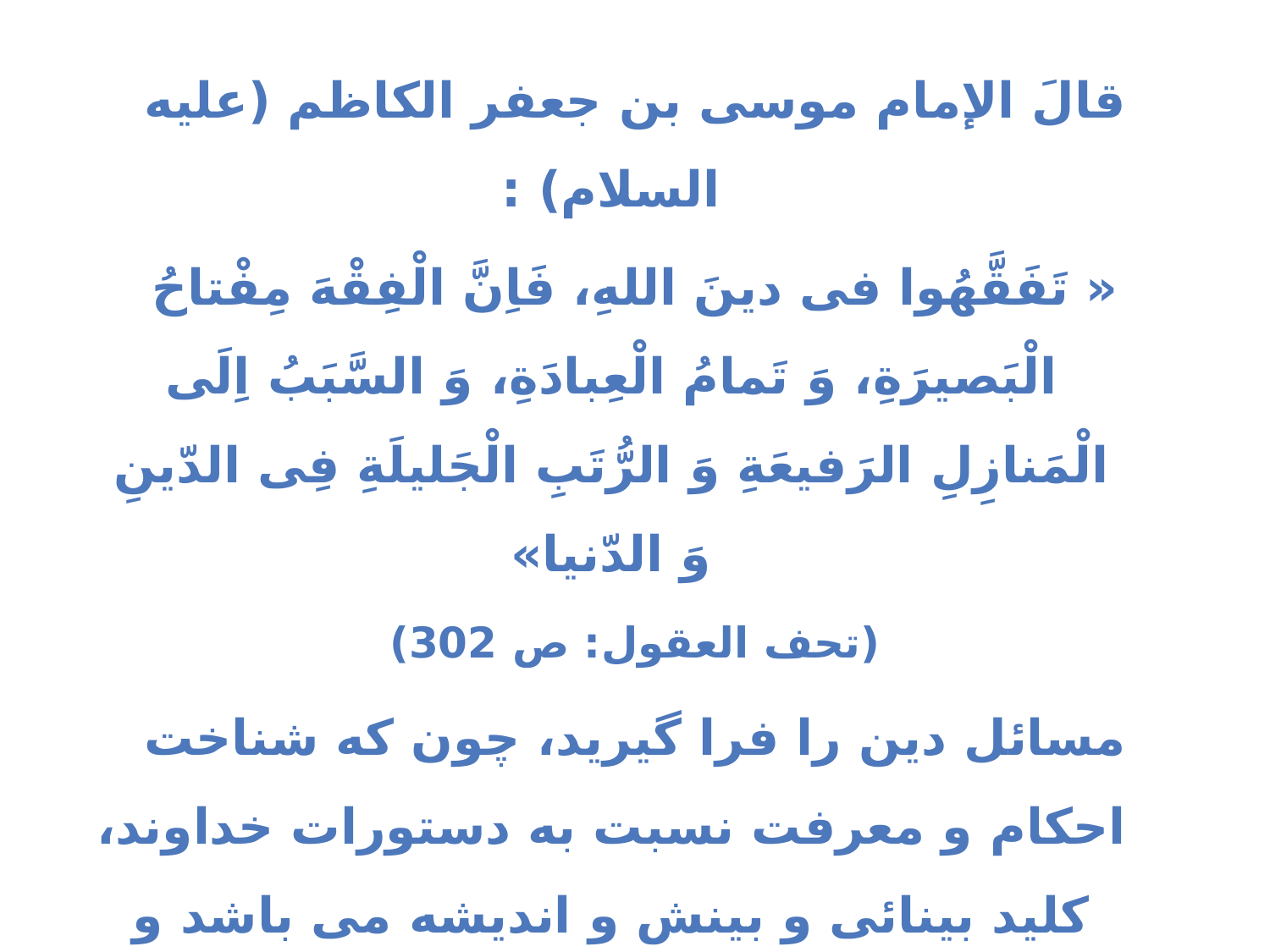

قالَ الإمام موسى بن جعفر الكاظم (عليه السلام) :
« تَفَقَّهُوا فى دينَ اللهِ، فَاِنَّ الْفِقْهَ مِفْتاحُ الْبَصيرَةِ، وَ تَمامُ الْعِبادَةِ، وَ السَّبَبُ اِلَى الْمَنازِلِ الرَفيعَةِ وَ الرُّتَبِ الْجَليلَةِ فِى الدّينِ وَ الدّنيا»
 (تحف العقول: ص 302)
مسائل دين را فرا گيريد، چون كه شناخت احكام و معرفت نسبت به دستورات خداوند، كليد بينائى و بينش و انديشه مى باشد و موجب تماميّت كمال عبادات و اعمال مى گردد; و راه به سوى مقامات و منازل بلندمرتبه دنيا و آخرت است.